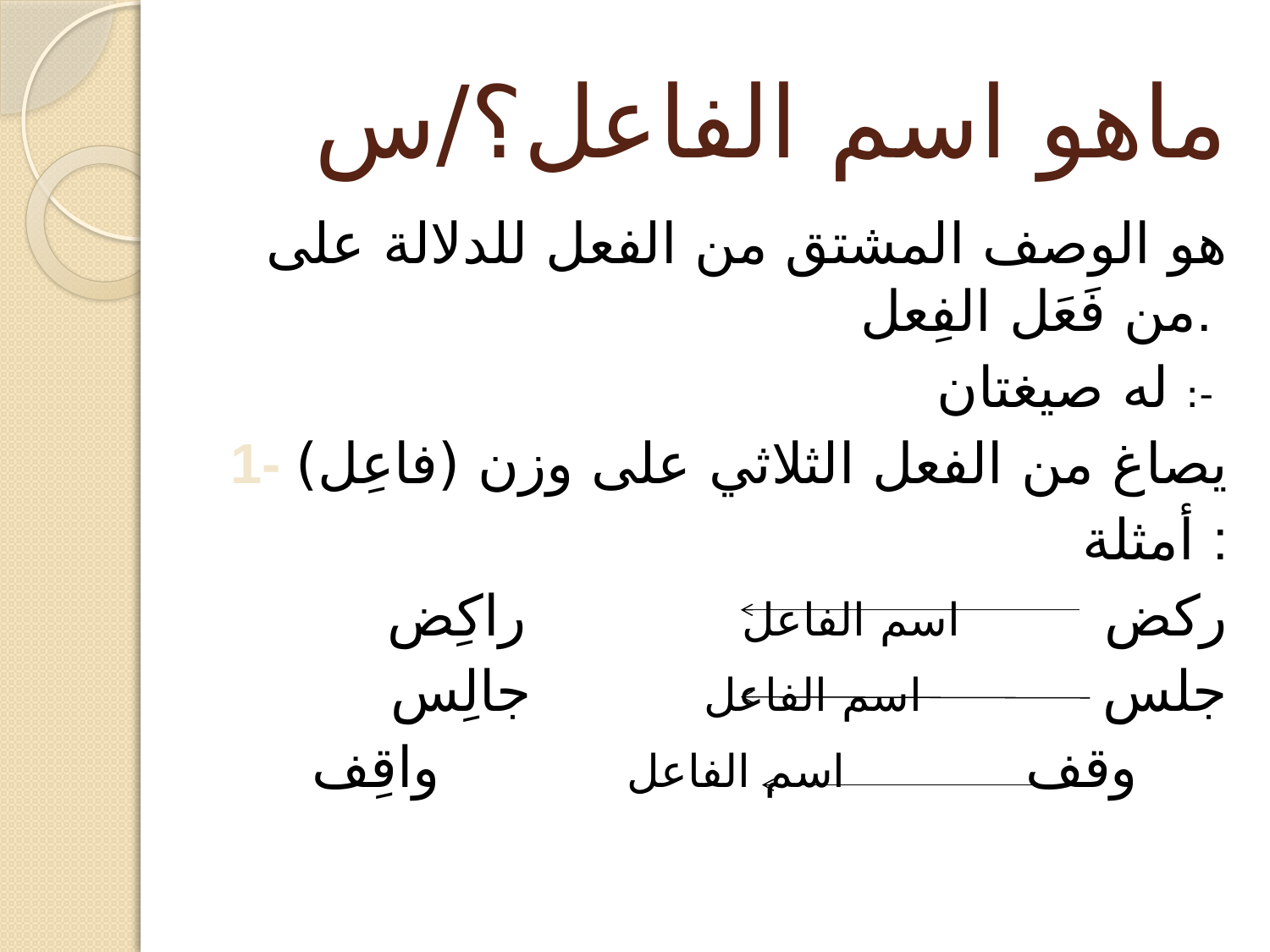

# ماهو اسم الفاعل؟/س
هو الوصف المشتق من الفعل للدلالة على من فَعَل الفِعل.
له صيغتان :-
1- يصاغ من الفعل الثلاثي على وزن (فاعِل)
أمثلة :
 ركض        اسم الفاعل               راكِض
 جلس          اسم الفاعل            جالِس
وقف          اسم الفاعل             واقِف